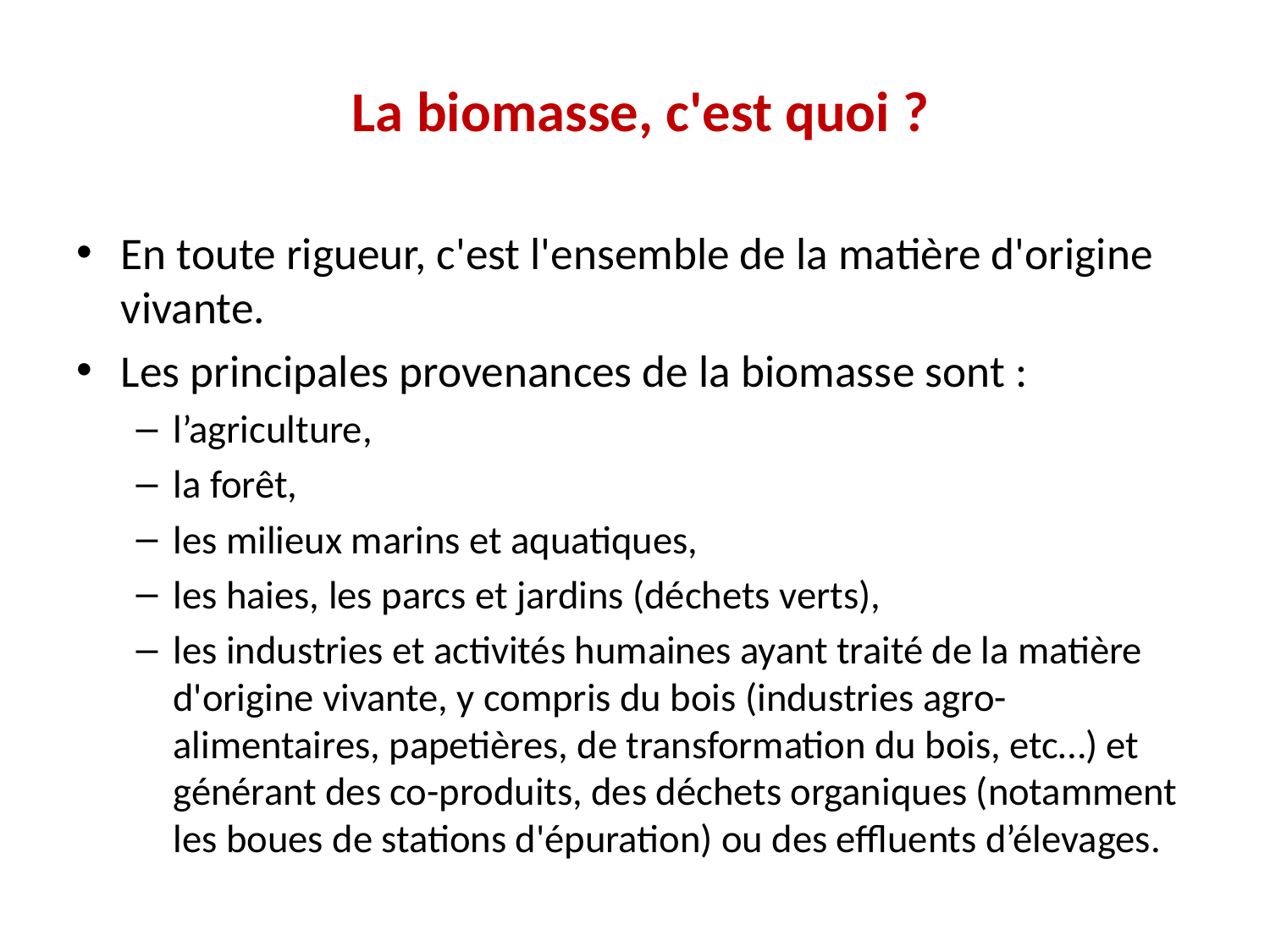

# La biomasse, c'est quoi ?
En toute rigueur, c'est l'ensemble de la matière d'origine vivante.
Les principales provenances de la biomasse sont :
l’agriculture,
la forêt,
les milieux marins et aquatiques,
les haies, les parcs et jardins (déchets verts),
les industries et activités humaines ayant traité de la matière d'origine vivante, y compris du bois (industries agro-alimentaires, papetières, de transformation du bois, etc…) et générant des co-produits, des déchets organiques (notamment les boues de stations d'épuration) ou des effluents d’élevages.